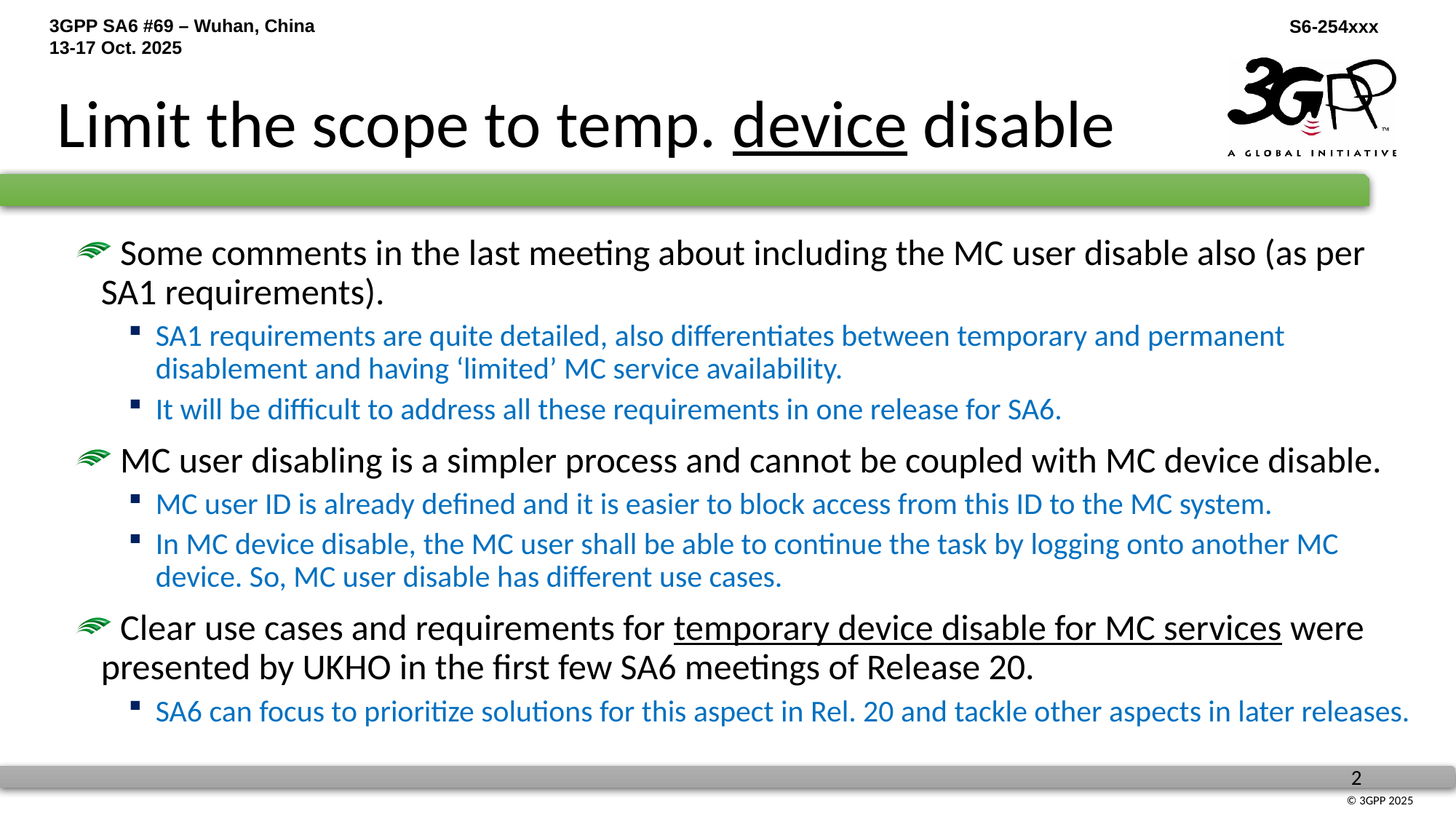

# Limit the scope to temp. device disable
 Some comments in the last meeting about including the MC user disable also (as per SA1 requirements).
SA1 requirements are quite detailed, also differentiates between temporary and permanent disablement and having ‘limited’ MC service availability.
It will be difficult to address all these requirements in one release for SA6.
 MC user disabling is a simpler process and cannot be coupled with MC device disable.
MC user ID is already defined and it is easier to block access from this ID to the MC system.
In MC device disable, the MC user shall be able to continue the task by logging onto another MC device. So, MC user disable has different use cases.
 Clear use cases and requirements for temporary device disable for MC services were presented by UKHO in the first few SA6 meetings of Release 20.
SA6 can focus to prioritize solutions for this aspect in Rel. 20 and tackle other aspects in later releases.